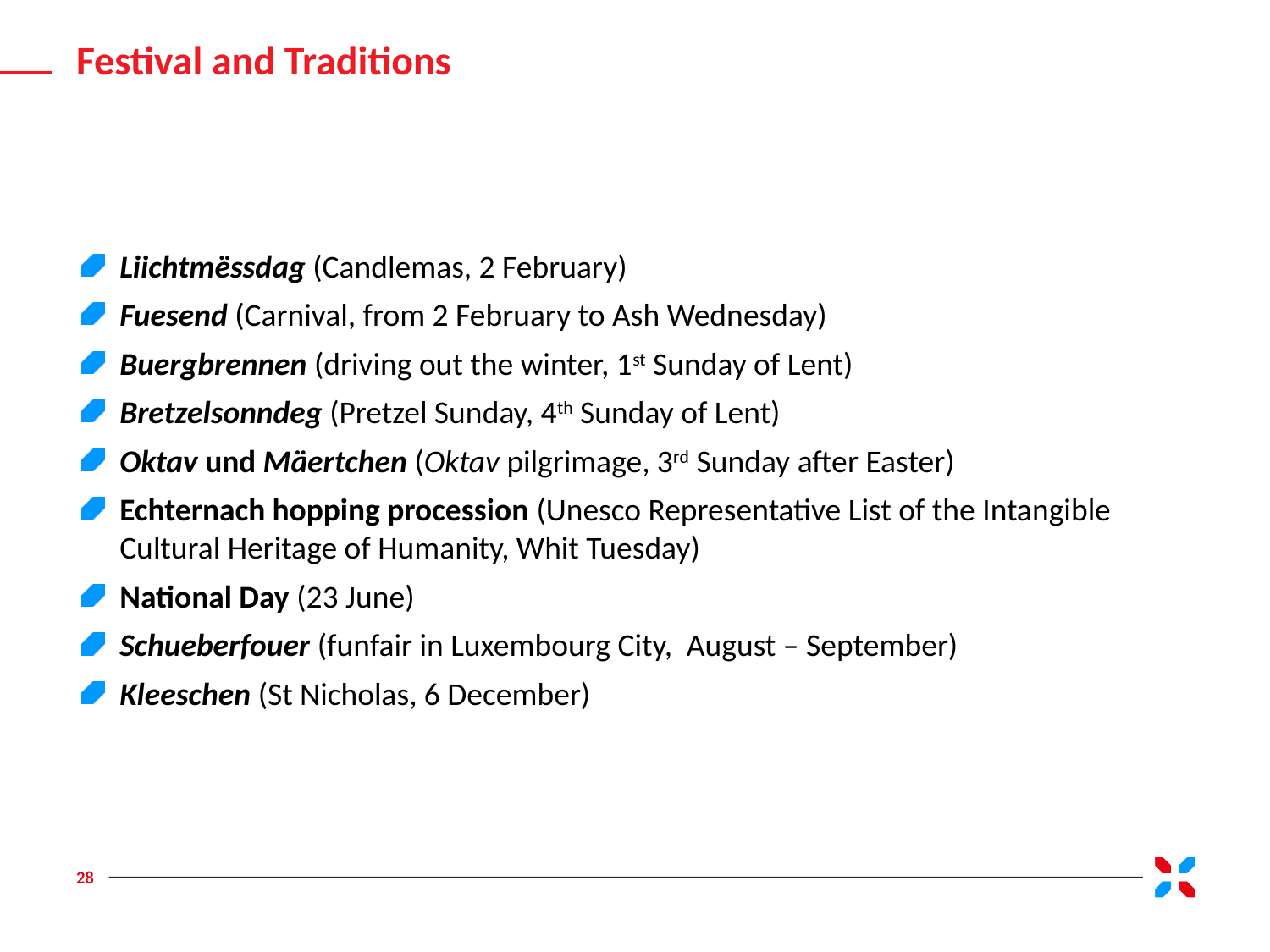

Festival and Traditions
Liichtmëssdag (Candlemas, 2 February)
Fuesend (Carnival, from 2 February to Ash Wednesday)
Buergbrennen (driving out the winter, 1st Sunday of Lent)
Bretzelsonndeg (Pretzel Sunday, 4th Sunday of Lent)
Oktav und Mäertchen (Oktav pilgrimage, 3rd Sunday after Easter)
Echternach hopping procession (Unesco Representative List of the Intangible Cultural Heritage of Humanity, Whit Tuesday)
National Day (23 June)
Schueberfouer (funfair in Luxembourg City,  August – September)
Kleeschen (St Nicholas, 6 December)